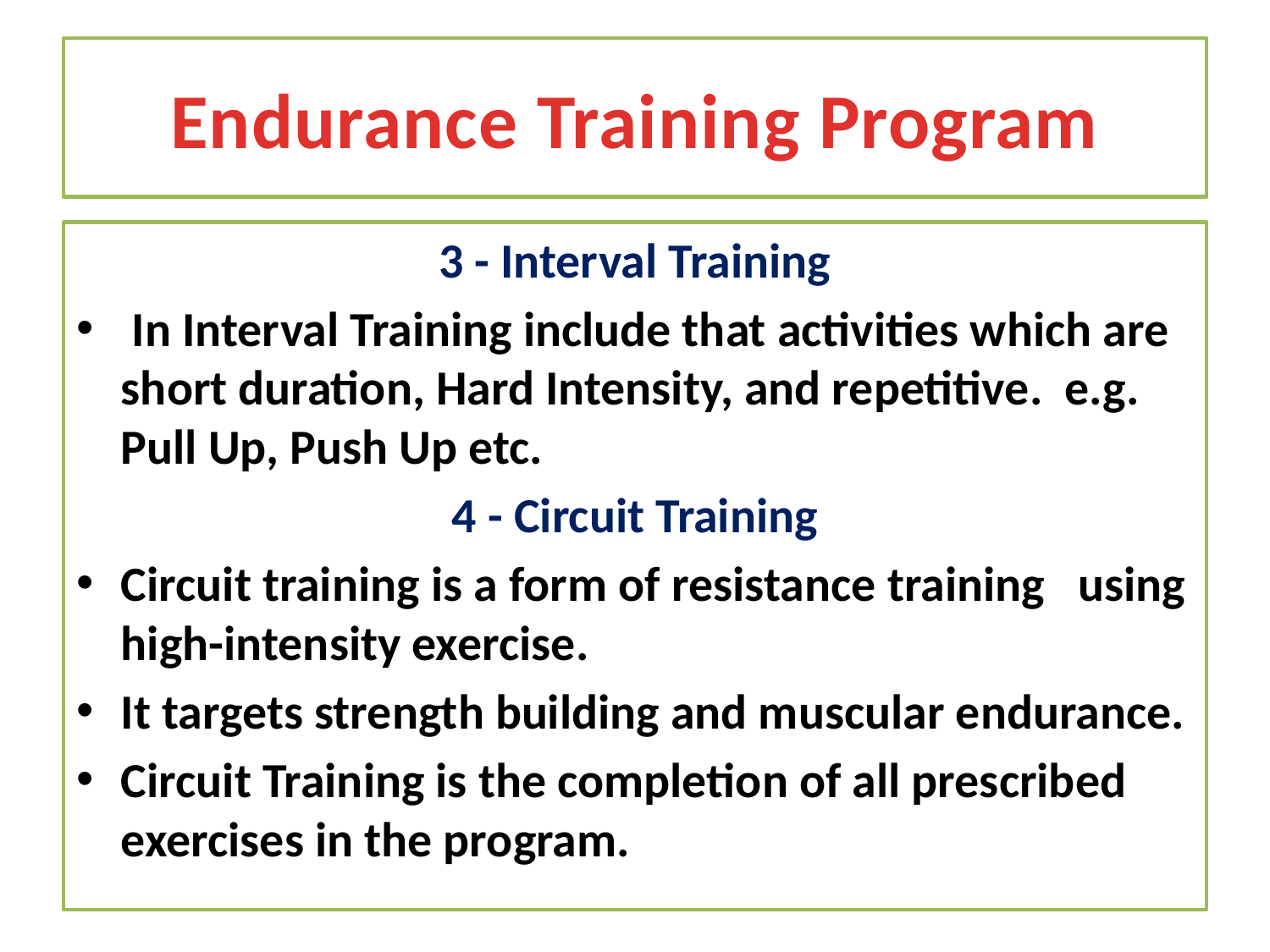

# Endurance Training Program
3 - Interval Training
 In Interval Training include that activities which are short duration, Hard Intensity, and repetitive.  e.g. Pull Up, Push Up etc.
4 - Circuit Training
Circuit training is a form of resistance training   using high-intensity exercise.
It targets strength building and muscular endurance.
Circuit Training is the completion of all prescribed exercises in the program.